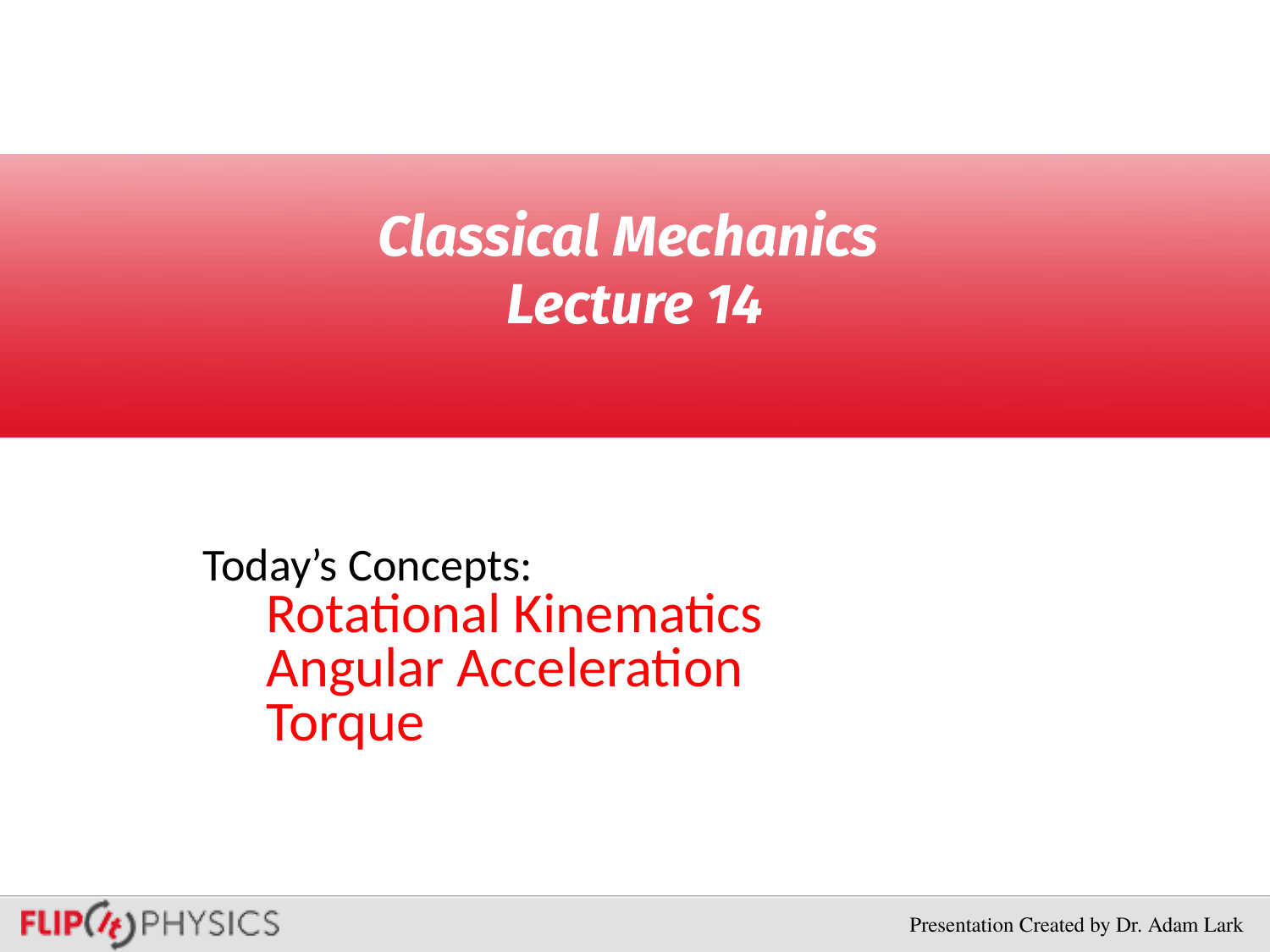

# Classical Mechanics Lecture 14
Today’s Concepts:
Rotational Kinematics
Angular Acceleration
Torque

Presentation Created by Dr. Adam Lark